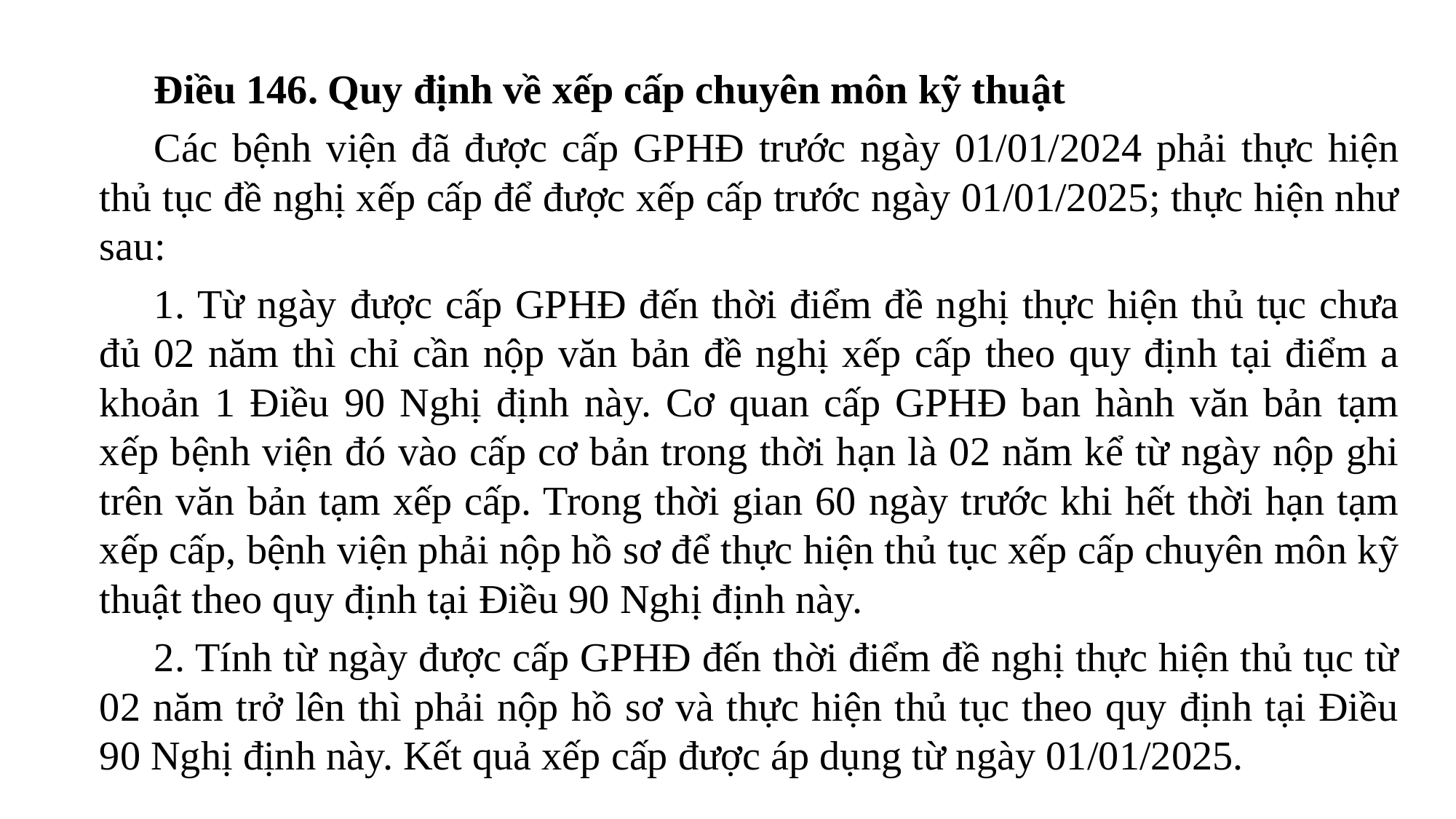

Điều 146. Quy định về xếp cấp chuyên môn kỹ thuật
Các bệnh viện đã được cấp GPHĐ trước ngày 01/01/2024 phải thực hiện thủ tục đề nghị xếp cấp để được xếp cấp trước ngày 01/01/2025; thực hiện như sau:
1. Từ ngày được cấp GPHĐ đến thời điểm đề nghị thực hiện thủ tục chưa đủ 02 năm thì chỉ cần nộp văn bản đề nghị xếp cấp theo quy định tại điểm a khoản 1 Điều 90 Nghị định này. Cơ quan cấp GPHĐ ban hành văn bản tạm xếp bệnh viện đó vào cấp cơ bản trong thời hạn là 02 năm kể từ ngày nộp ghi trên văn bản tạm xếp cấp. Trong thời gian 60 ngày trước khi hết thời hạn tạm xếp cấp, bệnh viện phải nộp hồ sơ để thực hiện thủ tục xếp cấp chuyên môn kỹ thuật theo quy định tại Điều 90 Nghị định này.
2. Tính từ ngày được cấp GPHĐ đến thời điểm đề nghị thực hiện thủ tục từ 02 năm trở lên thì phải nộp hồ sơ và thực hiện thủ tục theo quy định tại Điều 90 Nghị định này. Kết quả xếp cấp được áp dụng từ ngày 01/01/2025.